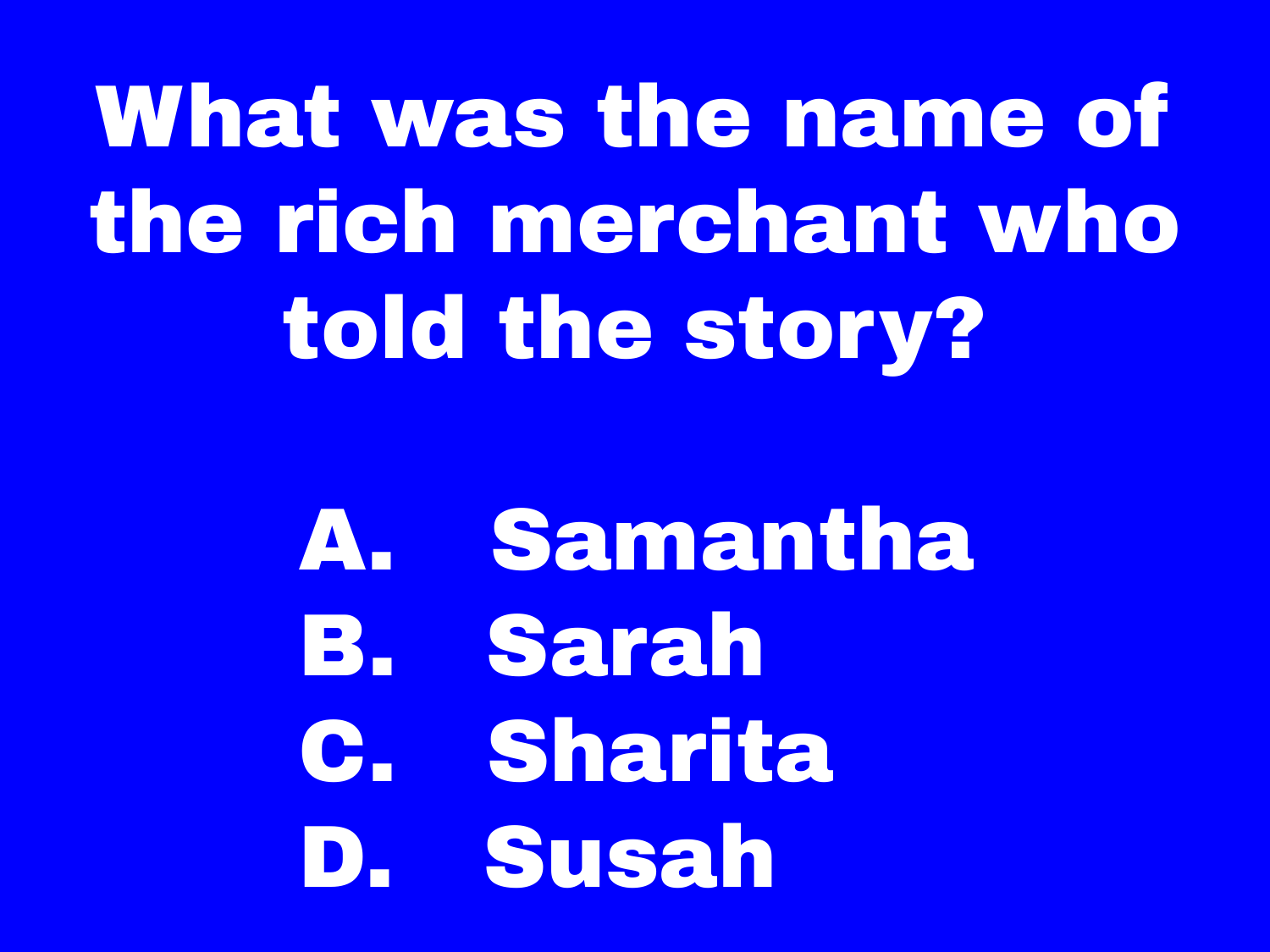

What was the name of the rich merchant who told the story?

   Samantha
   Sarah
   Sharita
   Susah